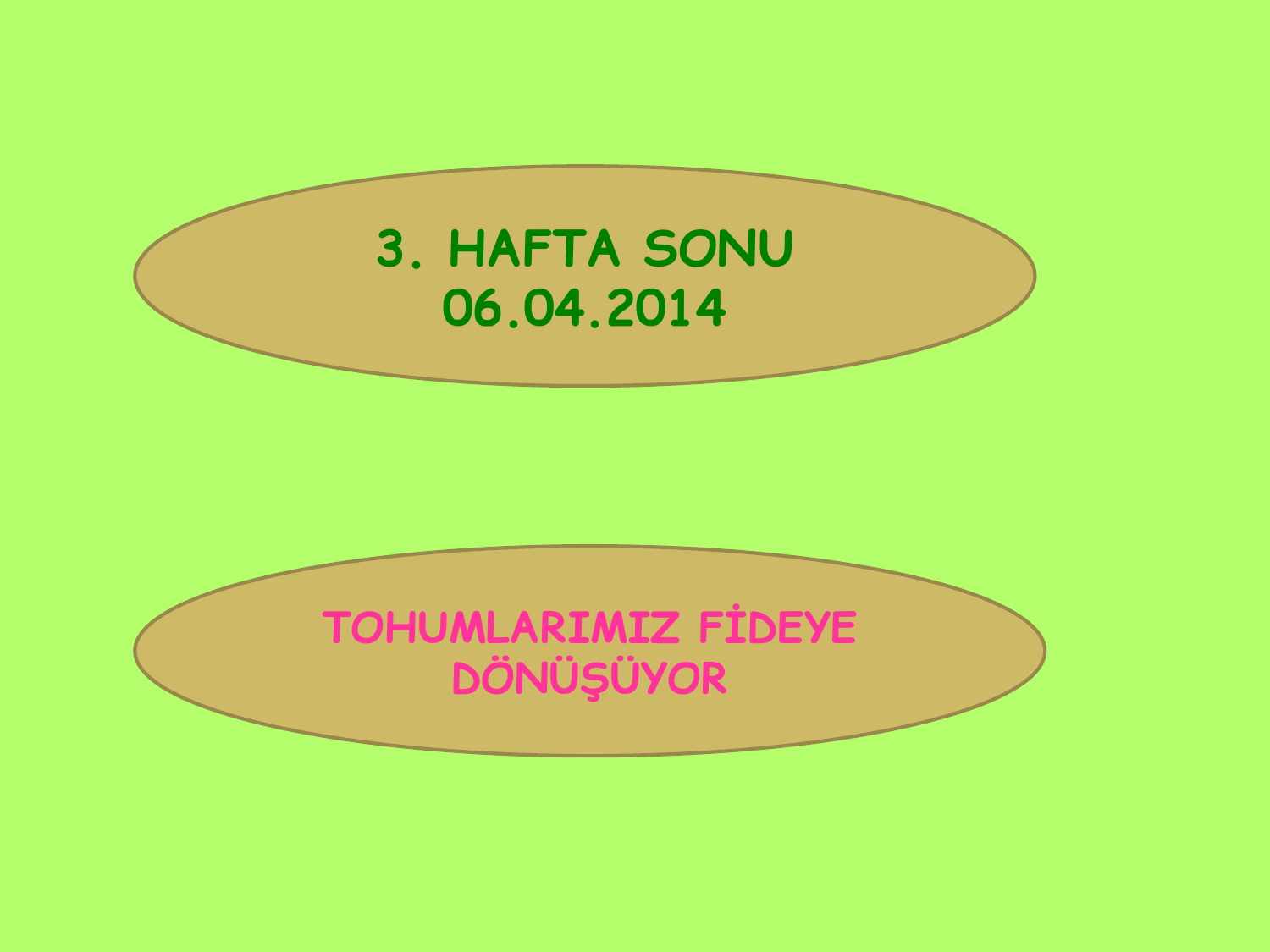

3. HAFTA SONU
06.04.2014

TOHUMLARIMIZ FİDEYE DÖNÜŞÜYOR